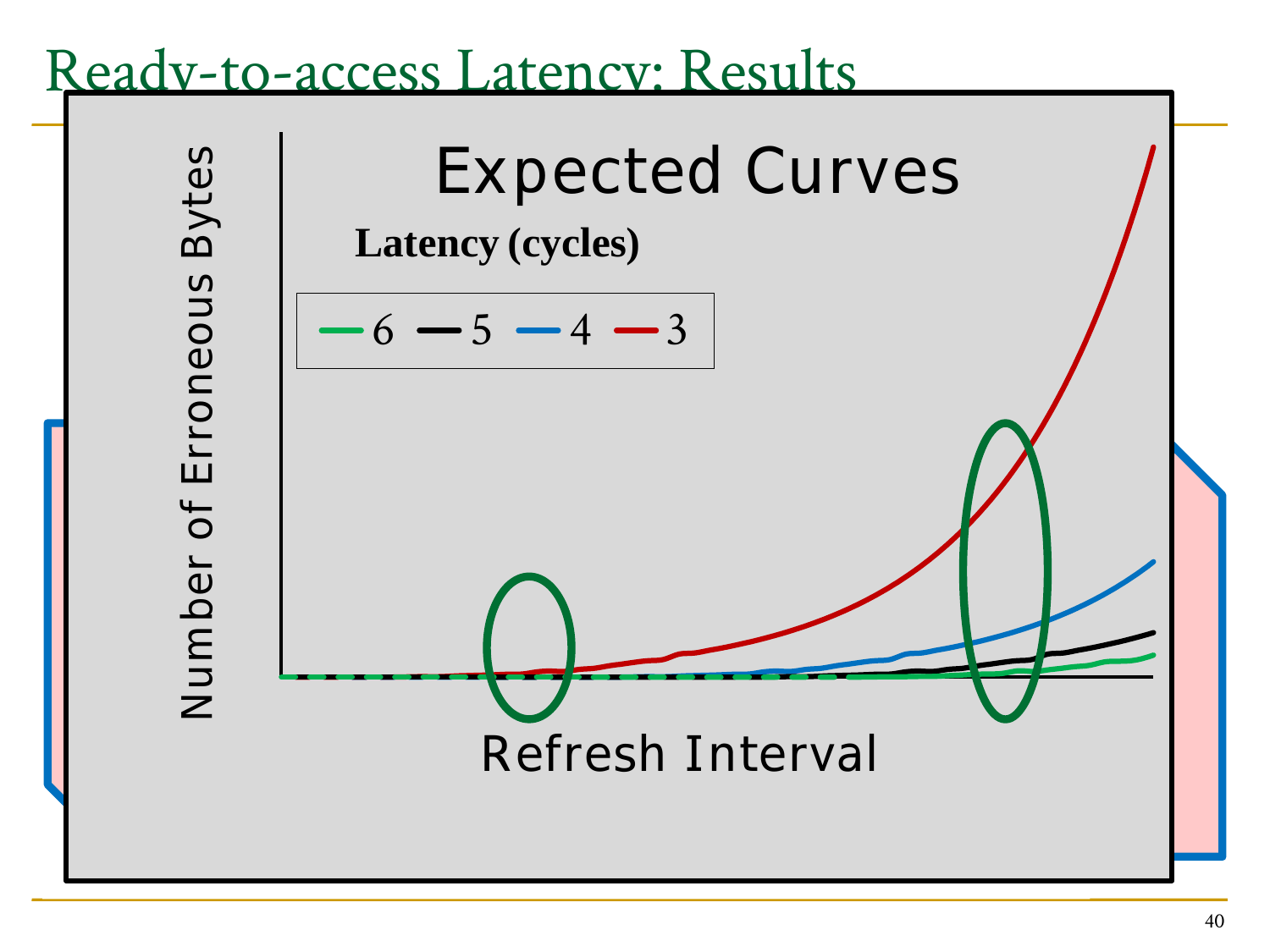

# Ready-to-access Latency: Results

### Chart

| Category | 6 | 5 | 4 | 3 |
|---|---|---|---|---|
Expected Curves
Real Curves

### Chart

| Category | 6 | 5 | 4 | 3 |
|---|---|---|---|---|
| 8 | 0.0 | 0.0 | 0.0 | 198.0 |
| 16 | 0.0 | 0.0 | 0.0 | 207.0 |
| 24 | 0.0 | 0.0 | 0.0 | 197.0 |
| 32 | 0.0 | 0.0 | 0.0 | 199.0 |
| 40 | 0.0 | 0.0 | 0.0 | 208.0 |
| 48 | 0.0 | 0.0 | 0.0 | 206.0 |
| 56 | 0.0 | 0.0 | 0.0 | 202.0 |
| 64 | 0.0 | 0.0 | 0.0 | 196.0 |
| 72 | 0.0 | 0.0 | 0.0 | 182.0 |
| 80 | 0.0 | 0.0 | 0.0 | 199.0 |
| 88 | 0.0 | 0.0 | 0.0 | 208.0 |
| 96 | 0.0 | 0.0 | 0.0 | 207.0 |
| 104 | 0.0 | 0.0 | 0.0 | 200.0 |
| 112 | 0.0 | 0.0 | 0.0 | 193.0 |
| 120 | 0.0 | 0.0 | 0.0 | 205.0 |
| 128 | 0.0 | 0.0 | 0.0 | 224.0 |
| 136 | 0.0 | 0.0 | 0.0 | 213.0 |
| 144 | 0.0 | 0.0 | 0.0 | 211.0 |
| 152 | 0.0 | 0.0 | 0.0 | 214.0 |
| 160 | 0.0 | 0.0 | 0.0 | 214.0 |
| 168 | 0.0 | 0.0 | 0.0 | 207.0 |
| 176 | 0.0 | 0.0 | 0.0 | 210.0 |
| 184 | 0.0 | 0.0 | 0.0 | 206.0 |
| 192 | 0.0 | 0.0 | 0.0 | 216.0 |
| 200 | 0.0 | 0.0 | 0.0 | 213.0 |
| 208 | 0.0 | 0.0 | 0.0 | 216.0 |
| 216 | 0.0 | 0.0 | 0.0 | 206.0 |
| 224 | 0.0 | 0.0 | 0.0 | 217.0 |
| 232 | 0.0 | 0.0 | 0.0 | 225.0 |
| 240 | 0.0 | 0.0 | 0.0 | 198.0 |
| 248 | 0.0 | 0.0 | 0.0 | 209.0 |
| 256 | 0.0 | 0.0 | 0.0 | 213.0 |
| 264 | 0.0 | 0.0 | 0.0 | 209.0 |
| 272 | 0.0 | 0.0 | 0.0 | 214.0 |
| 280 | 0.0 | 0.0 | 0.0 | 209.0 |
| 288 | 0.0 | 0.0 | 0.0 | 197.0 |
| 296 | 0.0 | 0.0 | 0.0 | 215.0 |
| 304 | 0.0 | 0.0 | 0.0 | 229.0 |
| 312 | 0.0 | 0.0 | 0.0 | 232.0 |
| 320 | 0.0 | 0.0 | 0.0 | 227.0 |
| 328 | 0.0 | 0.0 | 0.0 | 226.0 |
| 336 | 1.0 | 1.0 | 1.0 | 224.0 |
| 344 | 4.0 | 5.0 | 3.0 | 222.0 |
| 352 | 7.0 | 8.0 | 8.0 | 215.0 |
| 360 | 7.0 | 7.0 | 8.0 | 221.0 |
| 368 | 11.0 | 16.0 | 15.0 | 208.0 |
| 376 | 12.0 | 25.0 | 23.0 | 220.0 |
| 384 | 24.0 | 31.0 | 29.0 | 231.0 |
| 392 | 34.0 | 38.0 | 39.0 | 254.0 |
| 400 | 47.0 | 47.0 | 45.0 | 225.0 |
| 408 | 51.0 | 51.0 | 51.0 | 235.0 |
| 416 | 66.0 | 86.0 | 86.0 | 253.0 |
| 424 | 105.0 | 99.0 | 97.0 | 243.0 |
| 432 | 93.0 | 95.0 | 98.0 | 250.0 |
| 440 | 118.0 | 127.0 | 123.0 | 265.0 |
| 448 | 145.0 | 144.0 | 140.0 | 271.0 |
| 456 | 173.0 | 182.0 | 178.0 | 288.0 |
| 464 | 195.0 | 215.0 | 215.0 | 327.0 |
| 472 | 249.0 | 248.0 | 242.0 | 309.0 |
| 480 | 262.0 | 272.0 | 277.0 | 312.0 |
| 488 | 273.0 | 294.0 | 299.0 | 339.0 |
| 496 | 325.0 | 377.0 | 394.0 | 385.0 |
| 504 | 406.0 | 395.0 | 399.0 | 410.0 |
@ 80⁰C temperature
We do not observe
the expected
latency reduction effect
in existing DRAM chips

40